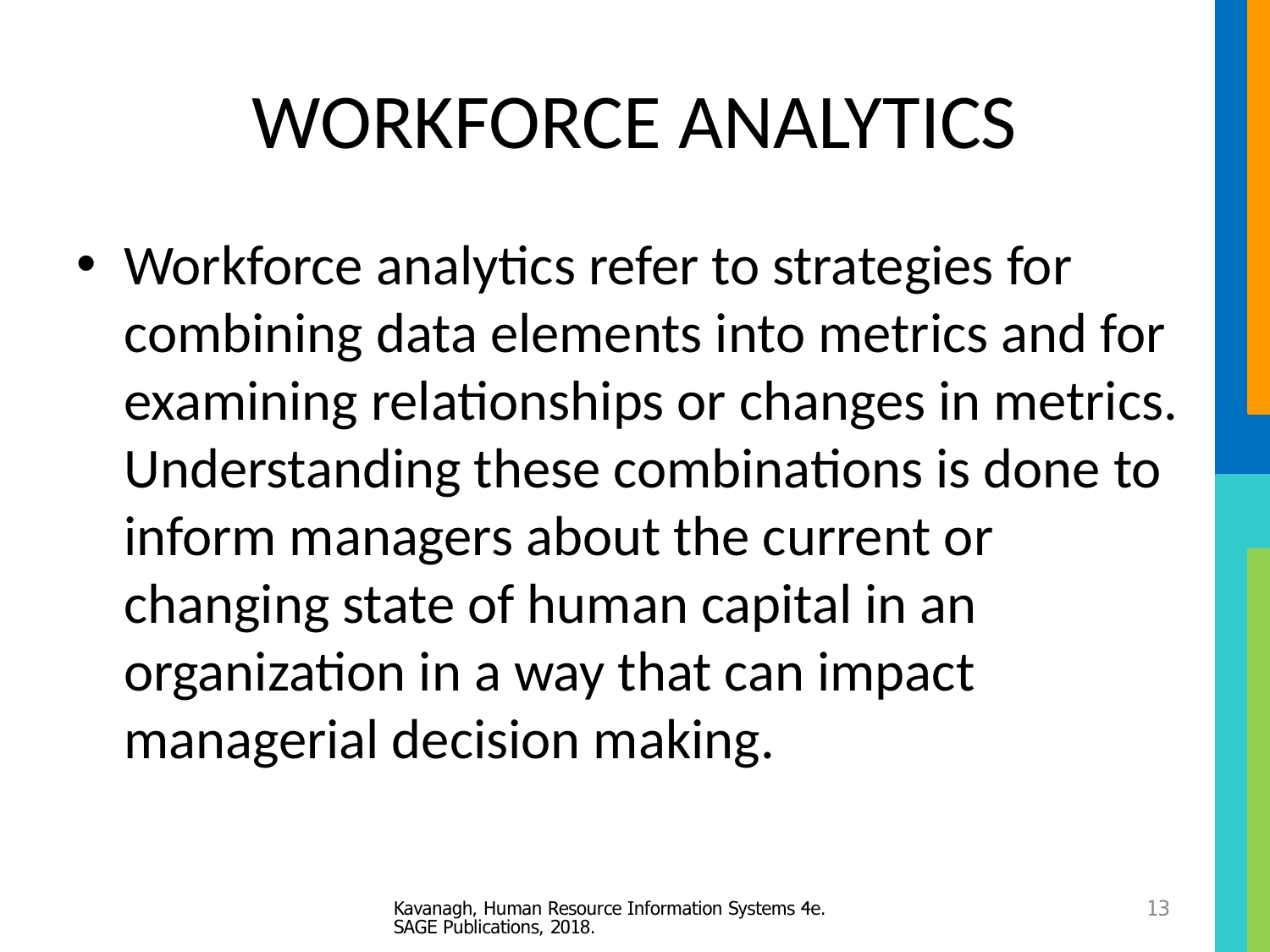

# WORKFORCE ANALYTICS
Workforce analytics refer to strategies for combining data elements into metrics and for examining relationships or changes in metrics. Understanding these combinations is done to inform managers about the current or changing state of human capital in an organization in a way that can impact managerial decision making.
Kavanagh, Human Resource Information Systems 4e. SAGE Publications, 2018.
13